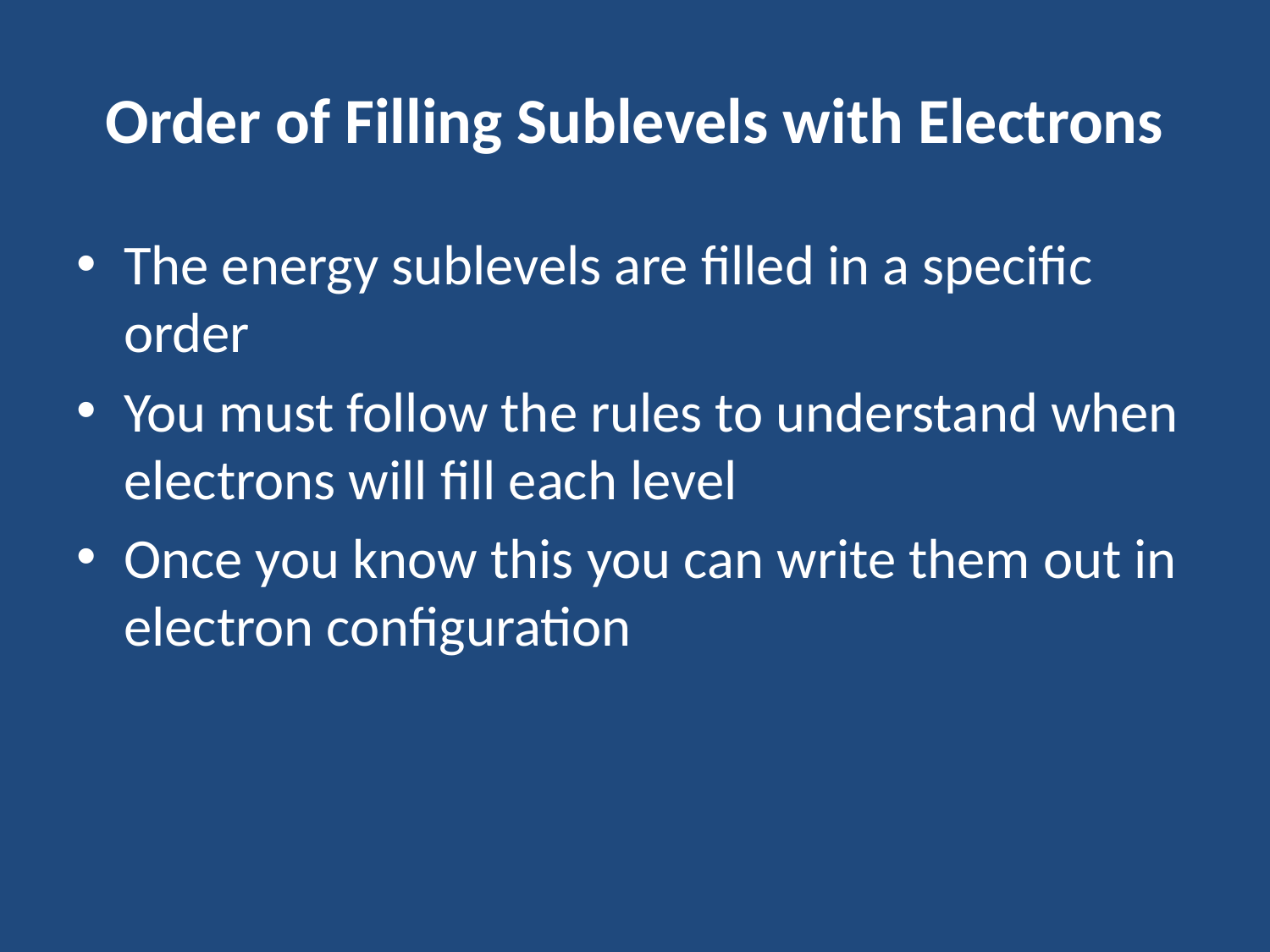

# Order of Filling Sublevels with Electrons
The energy sublevels are filled in a specific order
You must follow the rules to understand when electrons will fill each level
Once you know this you can write them out in electron configuration